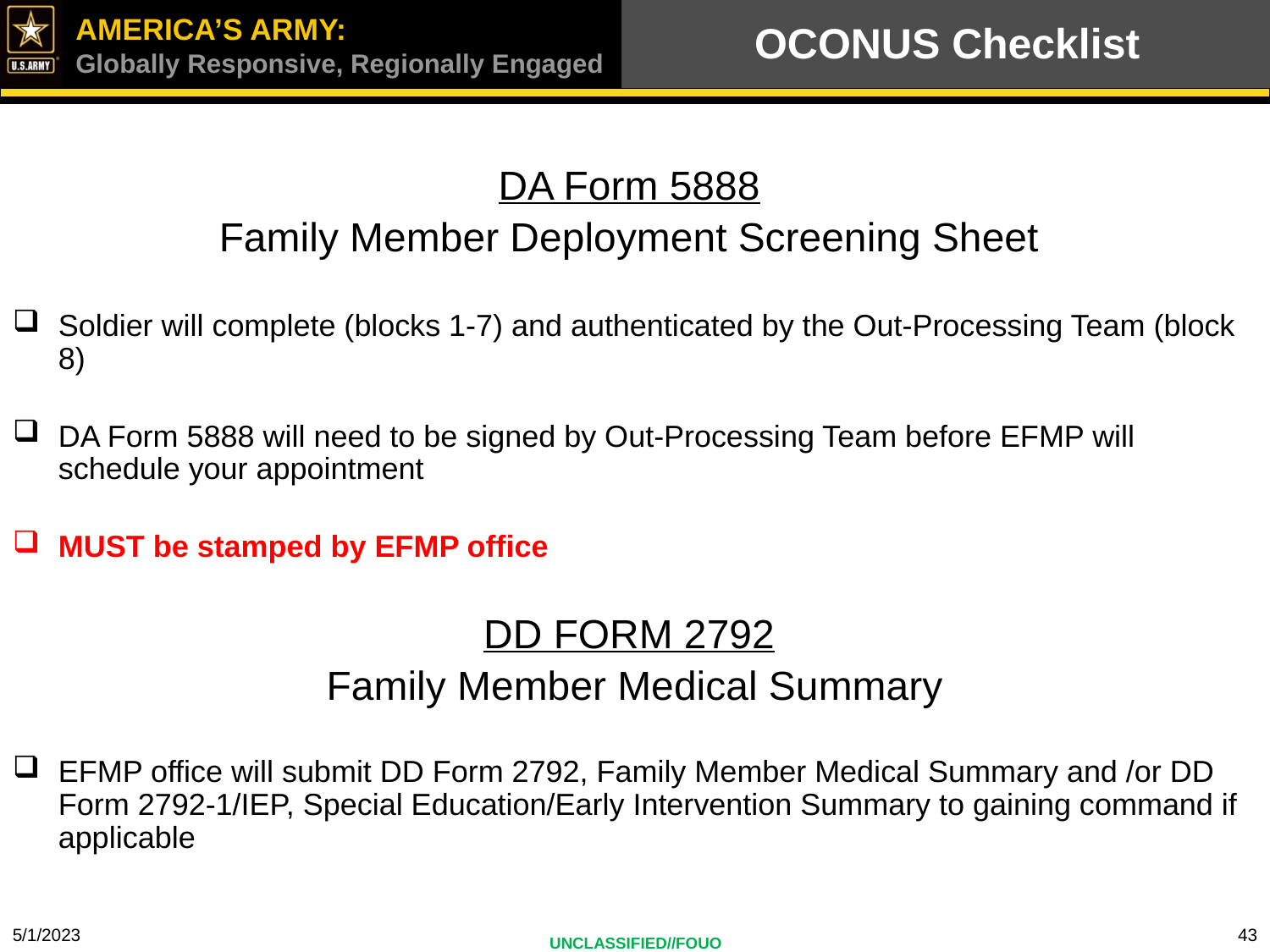

# OCONUS Checklist

DA Form 5888
Family Member Deployment Screening Sheet

Soldier will complete (blocks 1-7) and authenticated by the Out-Processing Team (block 8)

DA Form 5888 will need to be signed by Out-Processing Team before EFMP will schedule your appointment

MUST be stamped by EFMP office

DD FORM 2792
Family Member Medical Summary

EFMP office will submit DD Form 2792, Family Member Medical Summary and /or DD Form 2792-1/IEP, Special Education/Early Intervention Summary to gaining command if applicable

5/1/2023
43